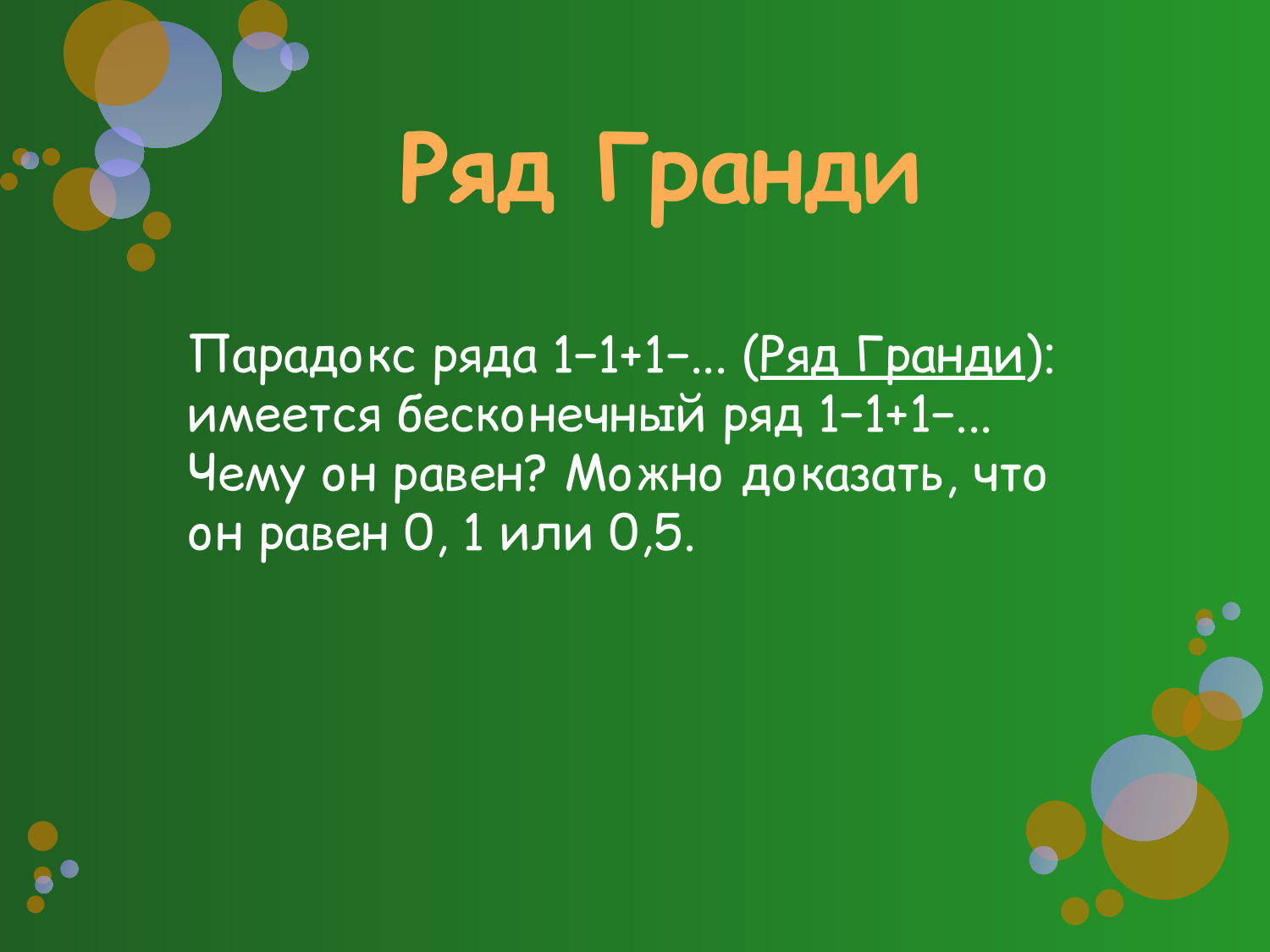

# Ряд Гранди
Парадокс ряда 1−1+1−... (Ряд Гранди): имеется бесконечный ряд 1−1+1−... Чему он равен? Можно доказать, что он равен 0, 1 или 0,5.